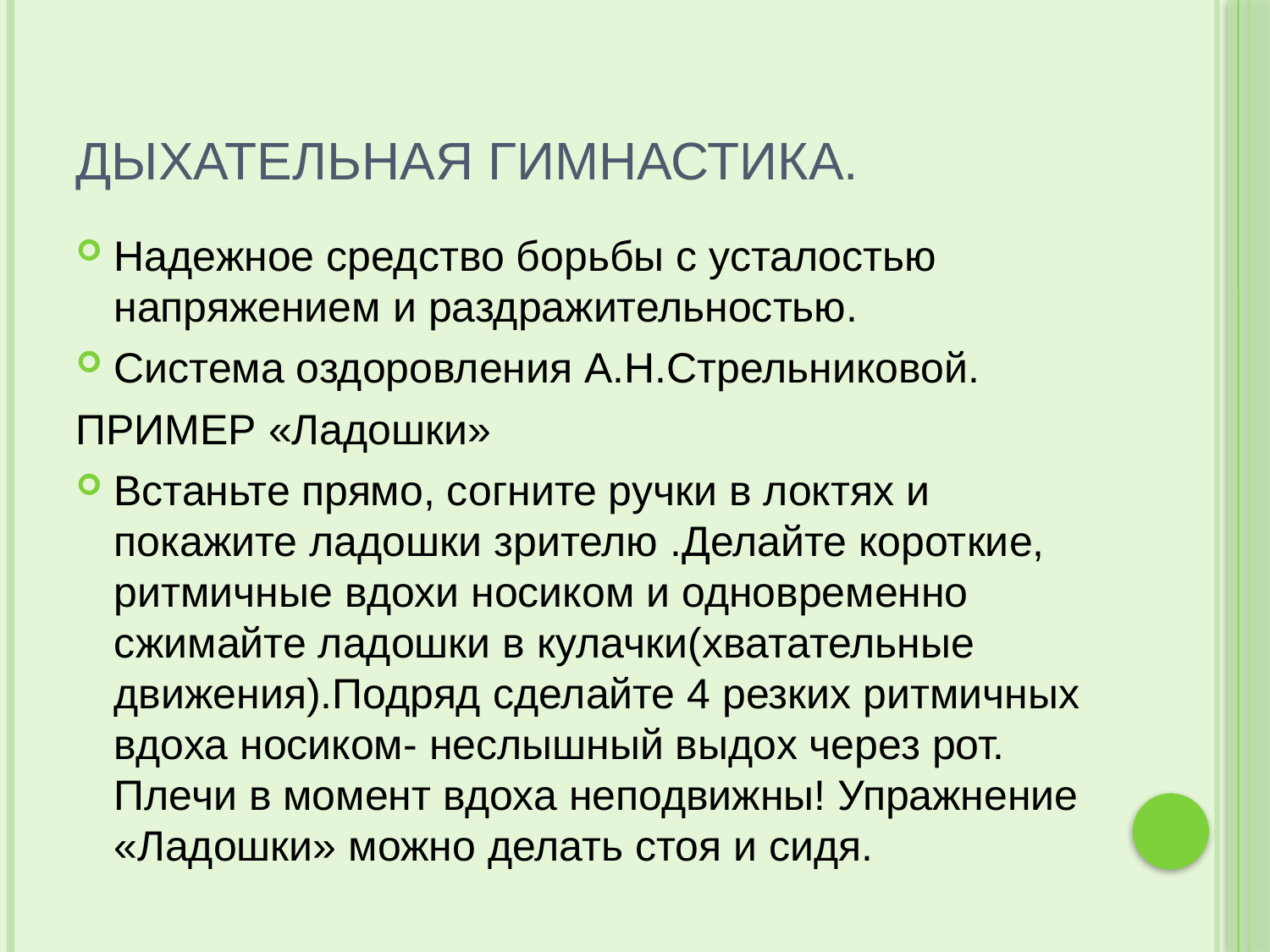

# Дыхательная гимнастика.
Надежное средство борьбы с усталостью напряжением и раздражительностью.
Система оздоровления А.Н.Стрельниковой.
ПРИМЕР «Ладошки»
Встаньте прямо, согните ручки в локтях и покажите ладошки зрителю .Делайте короткие,  ритмичные вдохи носиком и одновременно сжимайте ладошки в кулачки(хватательные движения).Подряд сделайте 4 резких ритмичных вдоха носиком- неслышный выдох через рот. Плечи в момент вдоха неподвижны! Упражнение «Ладошки» можно делать стоя и сидя.